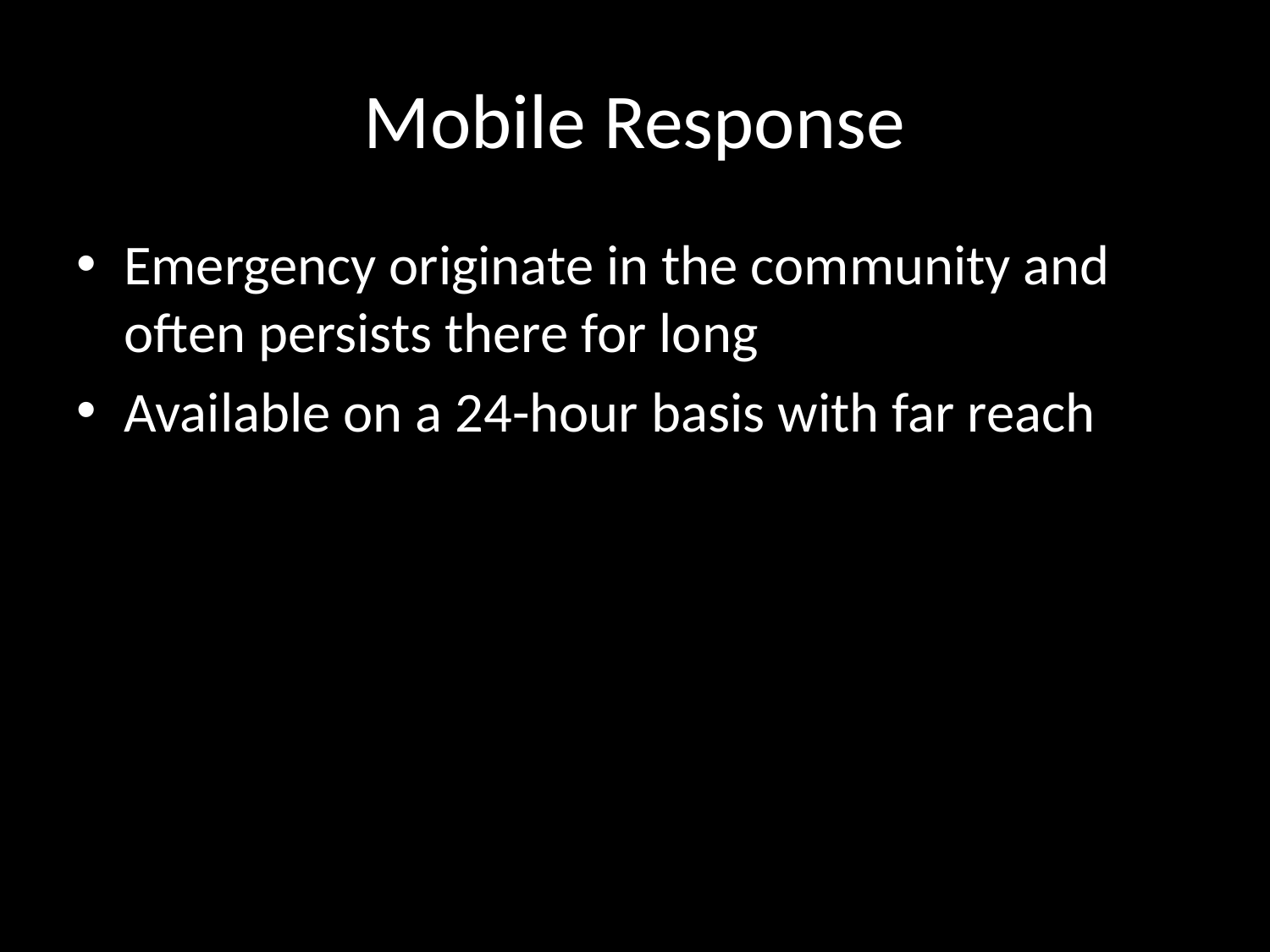

# Mobile Response
Emergency originate in the community and often persists there for long
Available on a 24-hour basis with far reach